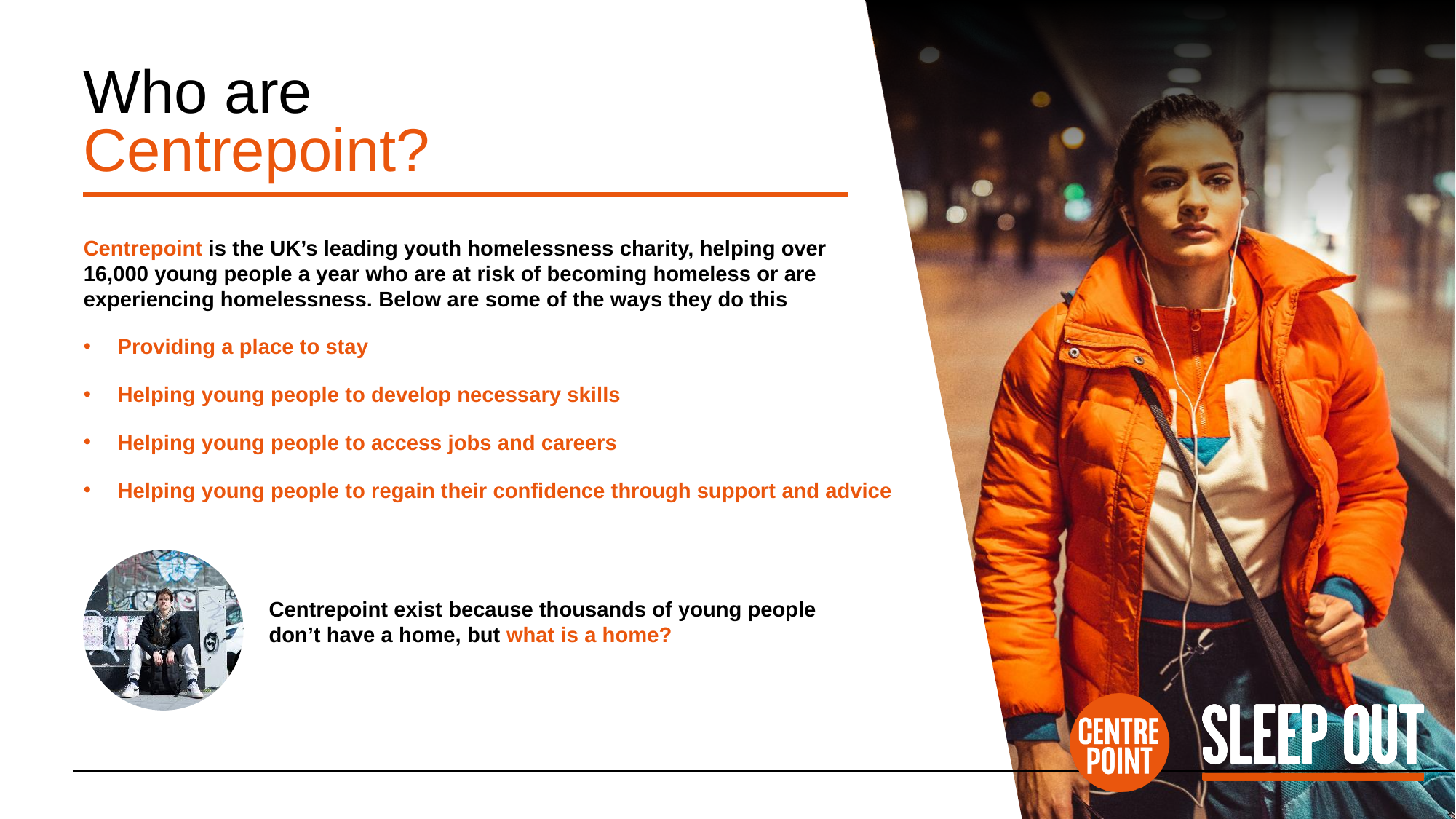

# Who are Centrepoint?
Centrepoint is the UK’s leading youth homelessness charity, helping over
16,000 young people a year who are at risk of becoming homeless or are experiencing homelessness. Below are some of the ways they do this
Providing a place to stay
Helping young people to develop necessary skills
Helping young people to access jobs and careers
Helping young people to regain their confidence through support and advice

Centrepoint exist because thousands of young people don’t have a home, but what is a home?